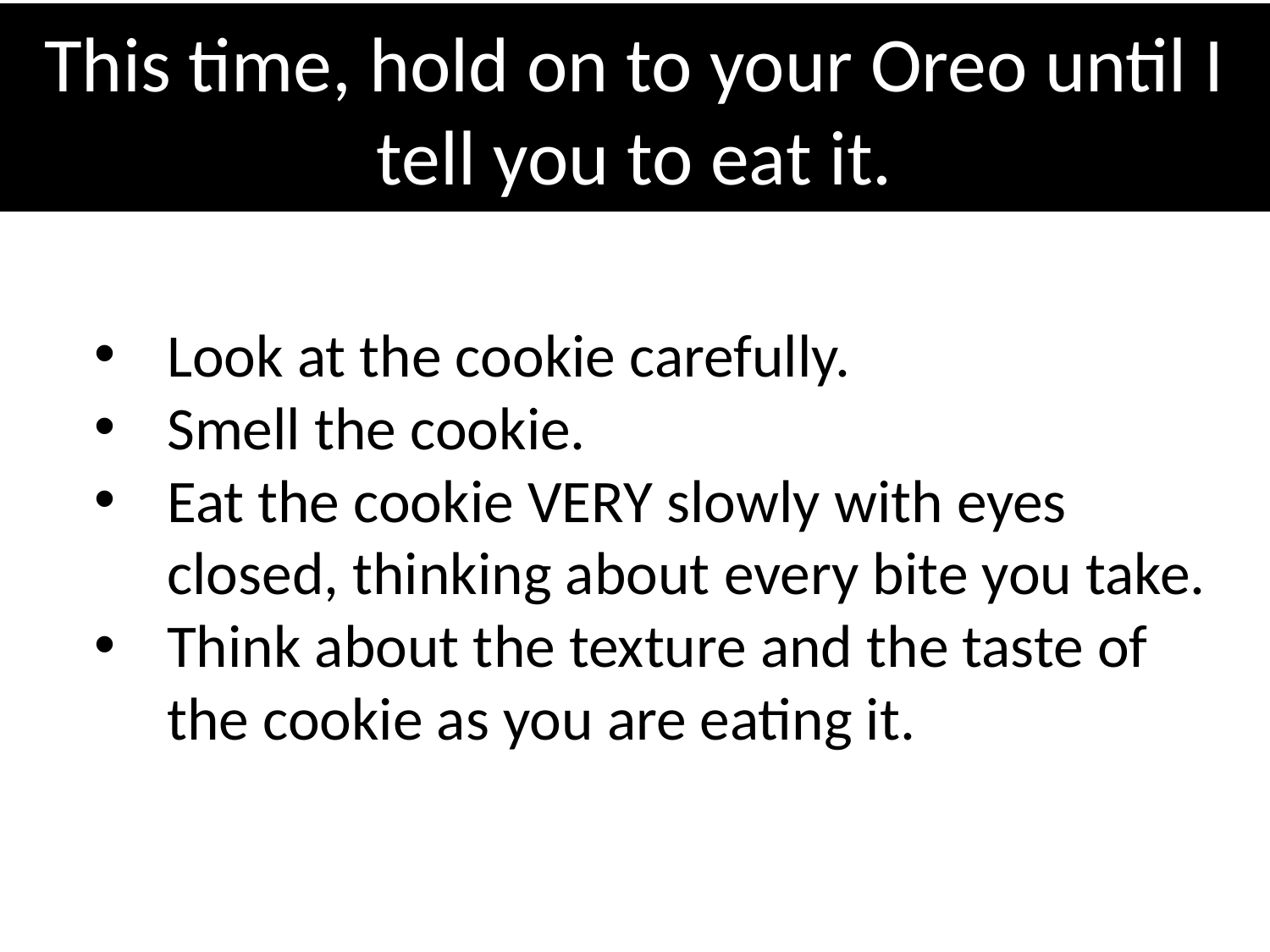

# This time, hold on to your Oreo until I tell you to eat it.
Look at the cookie carefully.
Smell the cookie.
Eat the cookie VERY slowly with eyes closed, thinking about every bite you take.
Think about the texture and the taste of the cookie as you are eating it.